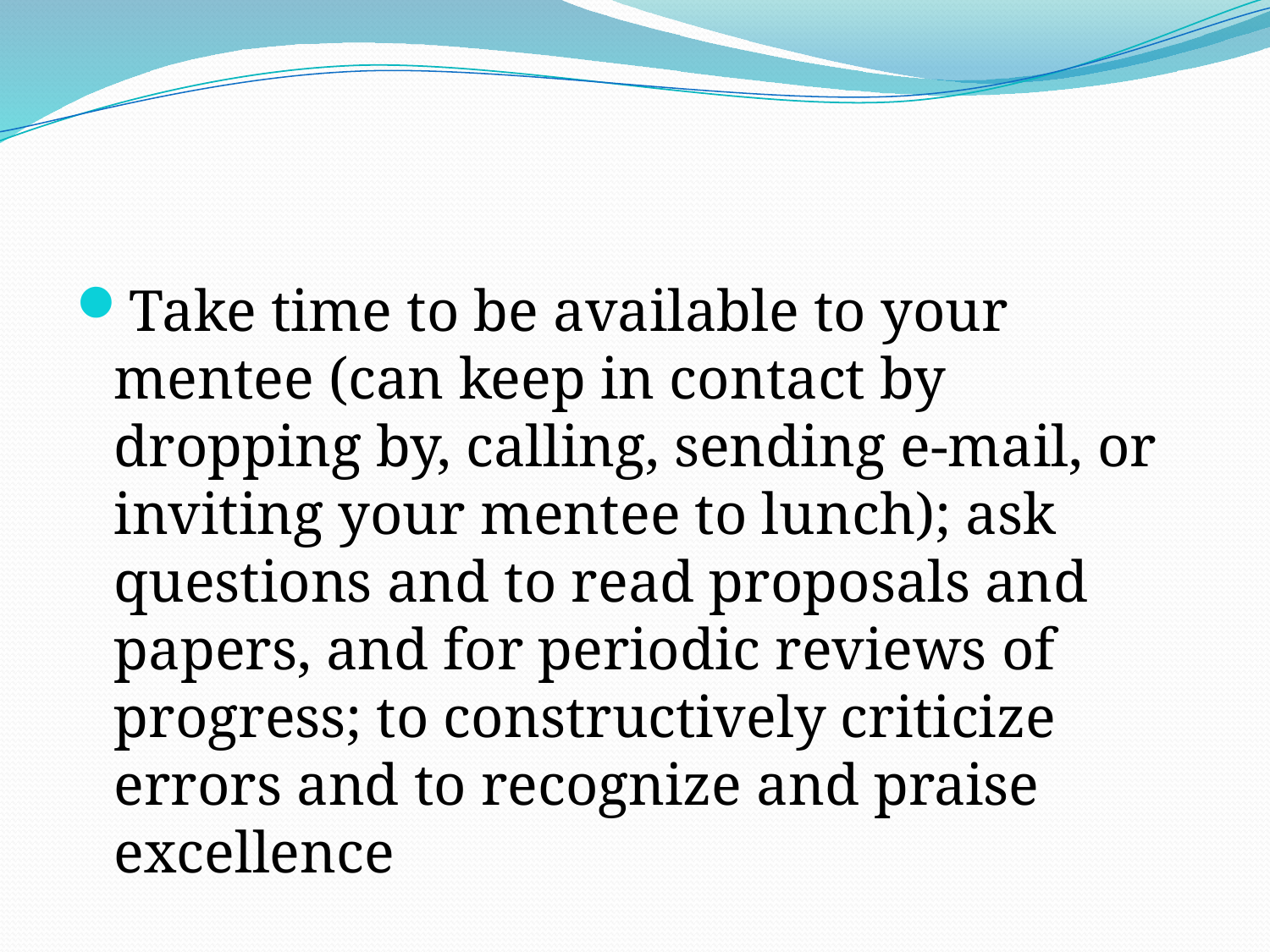

#
Take time to be available to your mentee (can keep in contact by dropping by, calling, sending e-mail, or inviting your mentee to lunch); ask questions and to read proposals and papers, and for periodic reviews of progress; to constructively criticize errors and to recognize and praise excellence